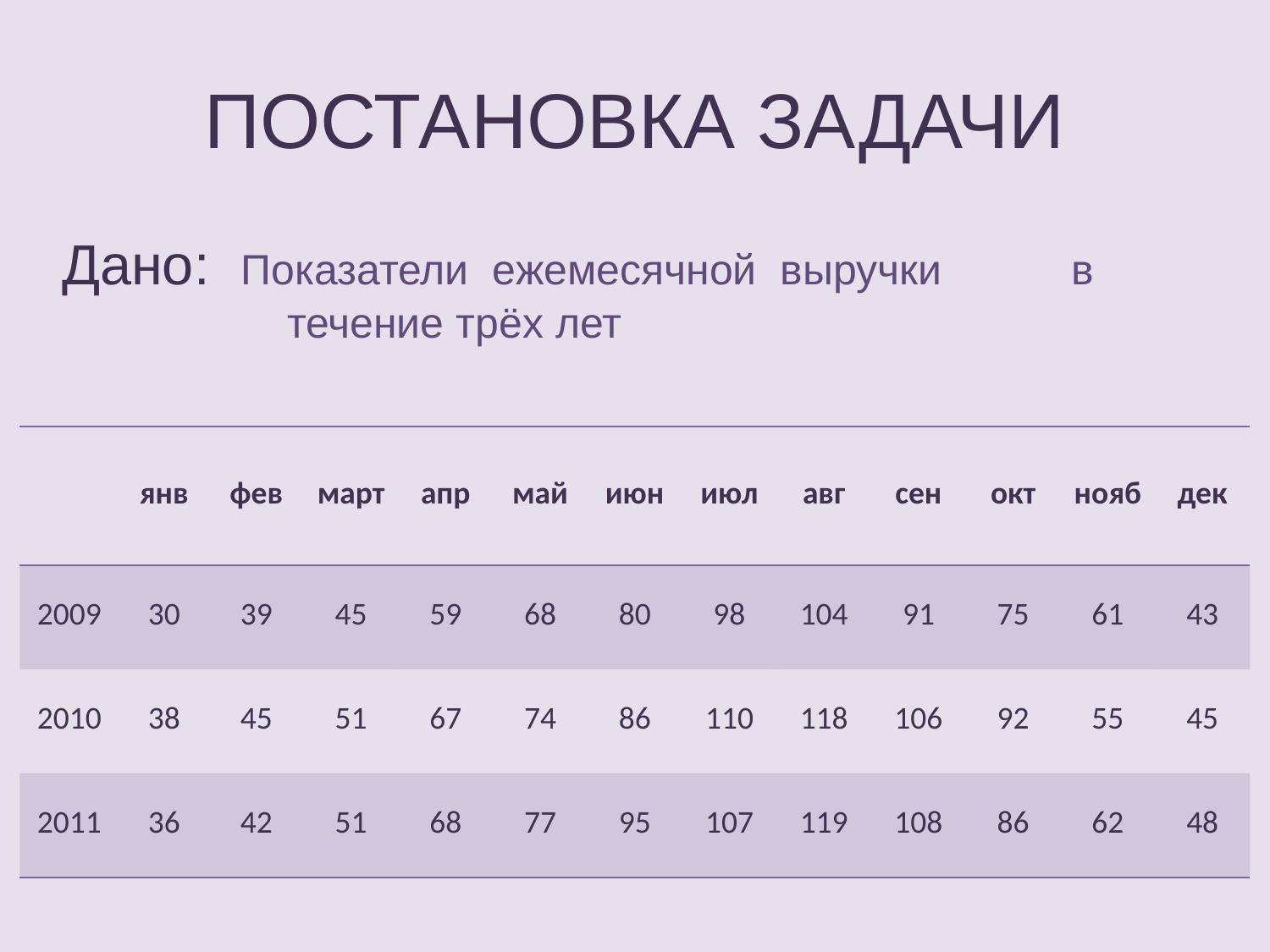

# ПОСТАНОВКА ЗАДАЧИ
Дано:  Показатели  ежемесячной  выручки           в течение трёх лет
|  | янв | фев | март | апр | май | июн | июл | авг | сен | окт | нояб | дек |
| --- | --- | --- | --- | --- | --- | --- | --- | --- | --- | --- | --- | --- |
| 2009 | 30 | 39 | 45 | 59 | 68 | 80 | 98 | 104 | 91 | 75 | 61 | 43 |
| 2010 | 38 | 45 | 51 | 67 | 74 | 86 | 110 | 118 | 106 | 92 | 55 | 45 |
| 2011 | 36 | 42 | 51 | 68 | 77 | 95 | 107 | 119 | 108 | 86 | 62 | 48 |